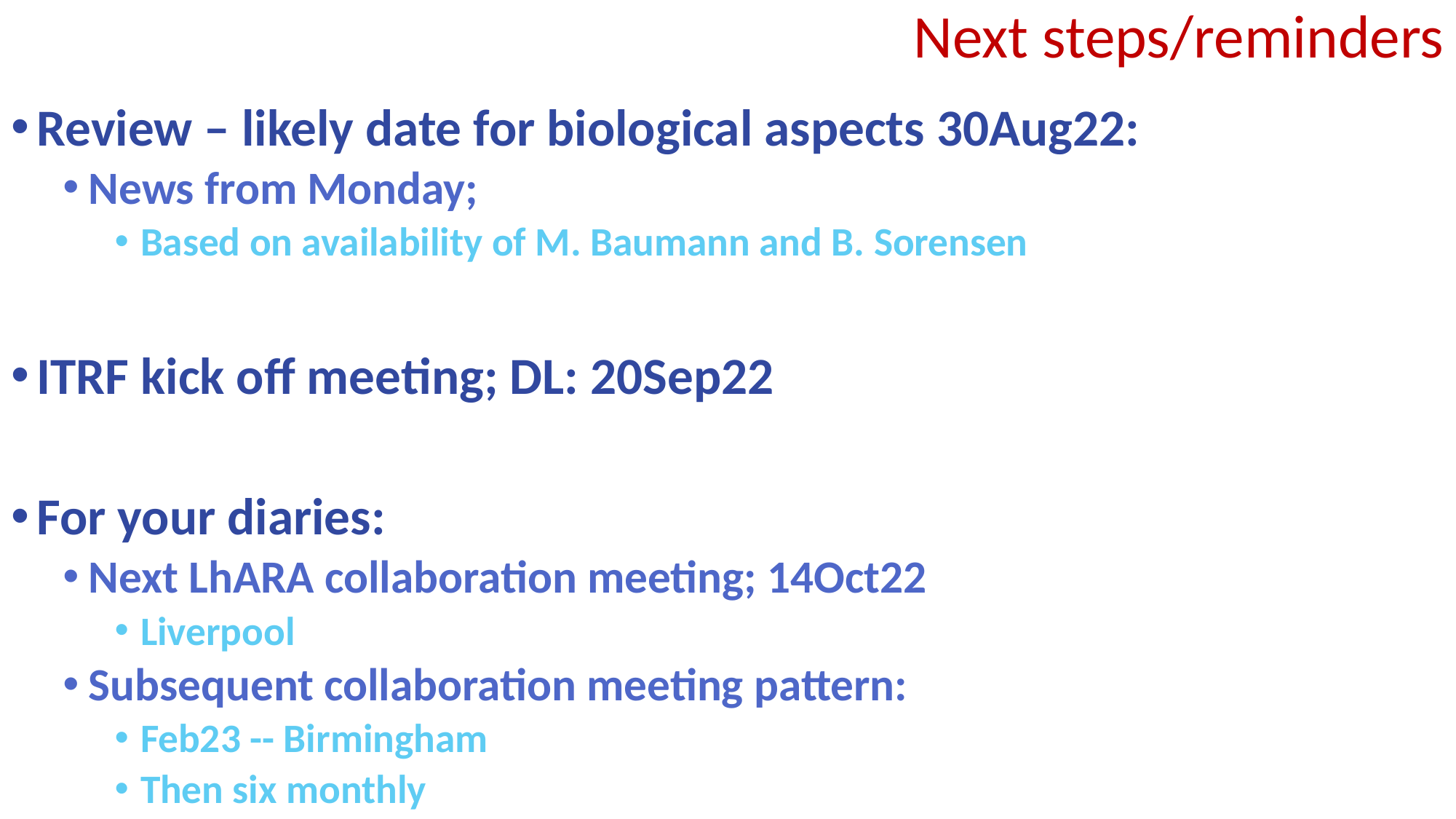

# Next steps/reminders
Review – likely date for biological aspects 30Aug22:
News from Monday;
Based on availability of M. Baumann and B. Sorensen

ITRF kick off meeting; DL: 20Sep22

For your diaries:
Next LhARA collaboration meeting; 14Oct22
Liverpool
Subsequent collaboration meeting pattern:
Feb23 -- Birmingham
Then six monthly